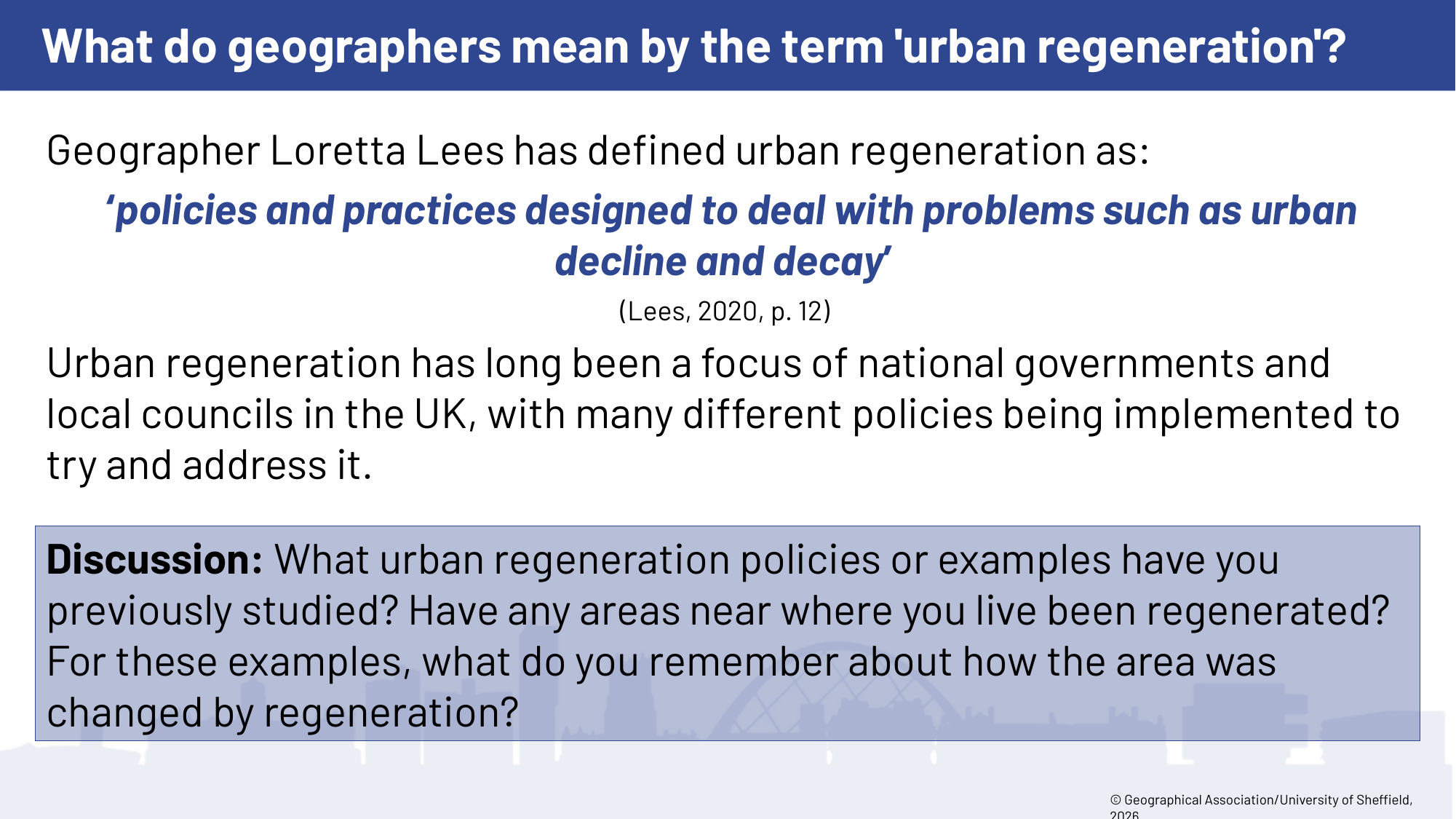

What do geographers mean by the term 'urban regeneration'?
Geographer Loretta Lees has defined urban regeneration as:
 ‘policies and practices designed to deal with problems such as urban decline and decay’
(Lees, 2020, p. 12)
Urban regeneration has long been a focus of national governments and local councils in the UK, with many different policies being implemented to try and address it.
Discussion: What urban regeneration policies or examples have you previously studied? Have any areas near where you live been regenerated? For these examples, what do you remember about how the area was changed by regeneration?